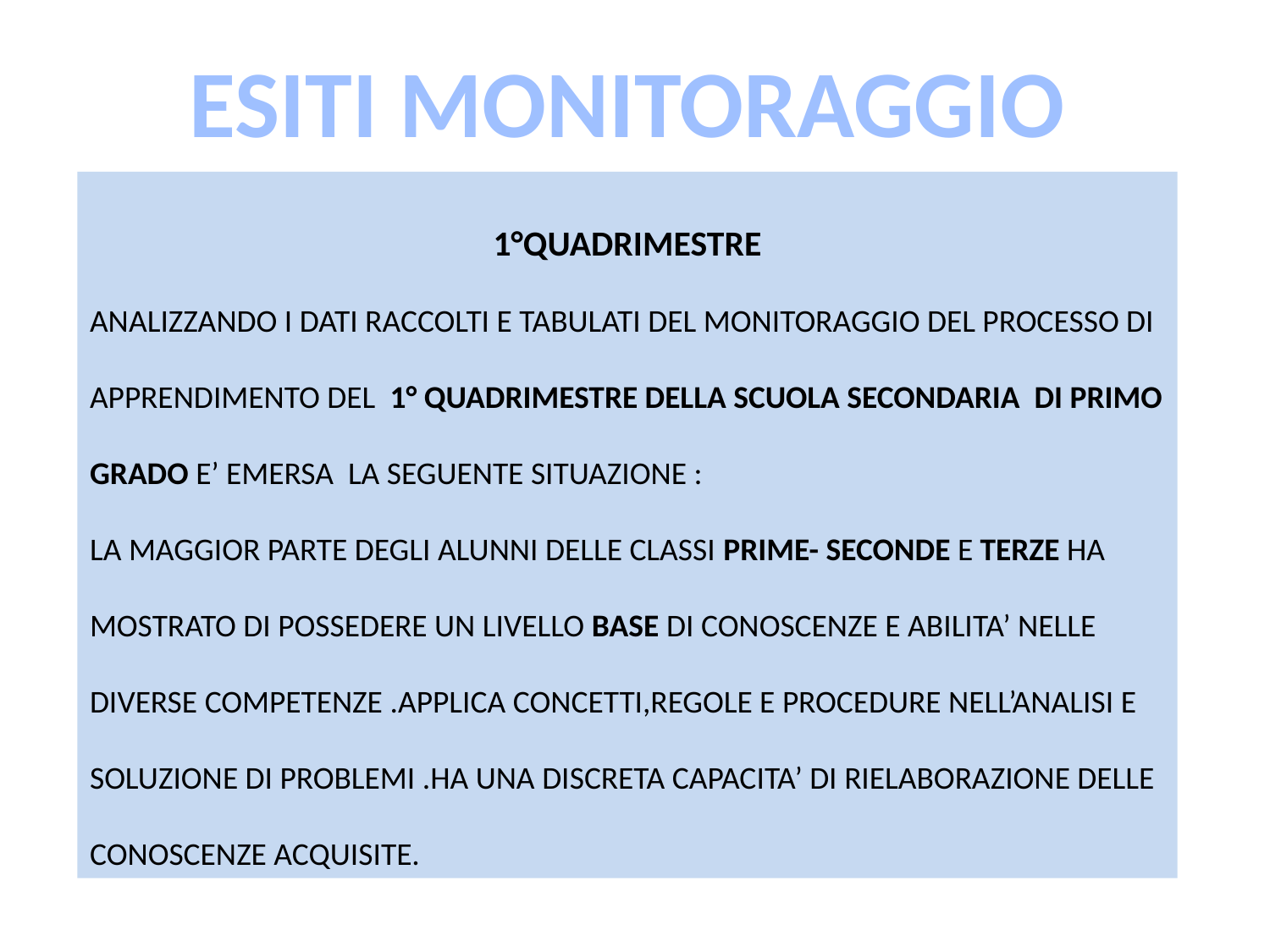

ESITI MONITORAGGIO

1°QUADRIMESTRE
ANALIZZANDO I DATI RACCOLTI E TABULATI DEL MONITORAGGIO DEL PROCESSO DI APPRENDIMENTO DEL  1° QUADRIMESTRE DELLA SCUOLA SECONDARIA  DI PRIMO GRADO E’ EMERSA  LA SEGUENTE SITUAZIONE :
LA MAGGIOR PARTE DEGLI ALUNNI DELLE CLASSI PRIME- SECONDE E TERZE HA MOSTRATO DI POSSEDERE UN LIVELLO BASE DI CONOSCENZE E ABILITA’ NELLE DIVERSE COMPETENZE .APPLICA CONCETTI,REGOLE E PROCEDURE NELL’ANALISI E SOLUZIONE DI PROBLEMI .HA UNA DISCRETA CAPACITA’ DI RIELABORAZIONE DELLE CONOSCENZE ACQUISITE.